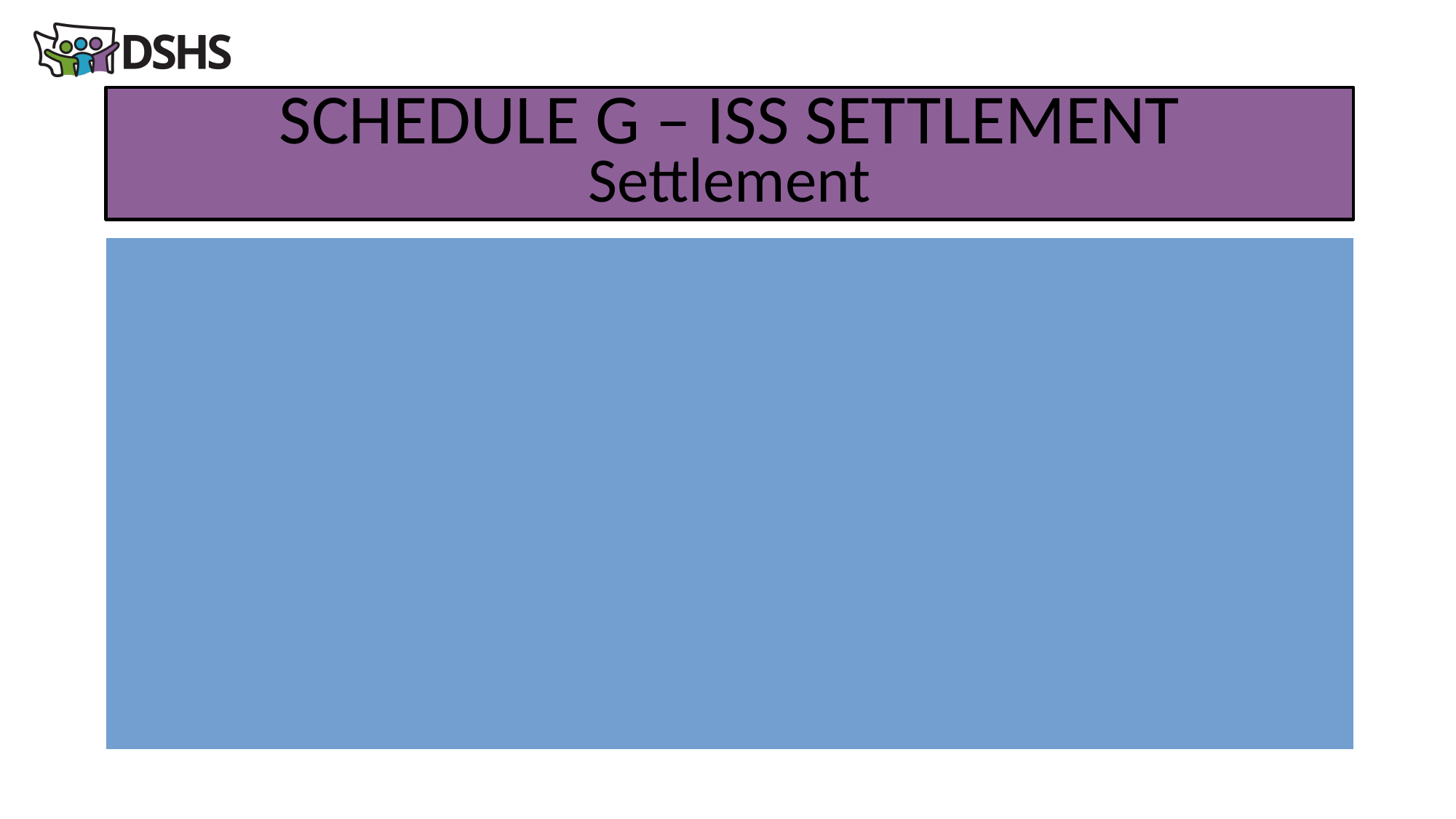

# SCHEDULE G – ISS SETTLEMENT Settlement
Settlement Section (Lines 17-24)

Line 17 (auto-filled) is the total reimbursements carried forward from lines 1-16

Line 18-19 auto-fills total allowable ISS staff payroll expenses from Schedule B
Schedule B, cell R65 less cell E65 automatically posts to Line 24
Schedule B, cell E65 automatically posts to Line 25

Lines 20-22 add authorized purchased (non-staff) Professional Services, if any
Record any professional services purchased through an outside source
Select the appropriate program type to report expenses
Must be authorized by DDA resource manager and be a part of the client assessment
Professional services performed by staff are reported on Schedule B

Line 23 subtotals lines 18-22

Line 24 preliminary settlement
Line 24 displays a preliminary settlement amount due if line 17 (total reimbursements) is more than line 23 (total allowable ISS expenses)